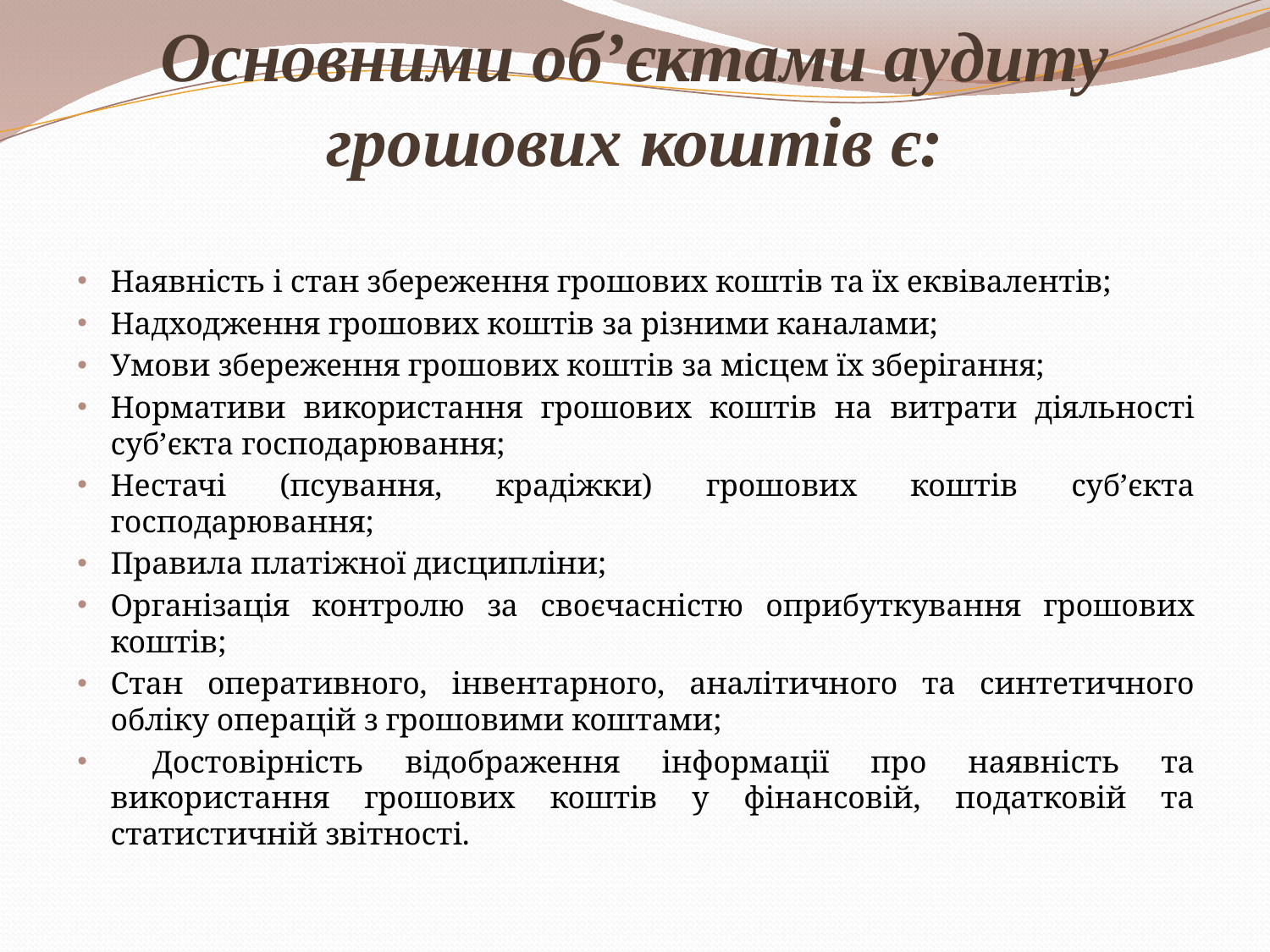

# Основними об’єктами аудиту грошових коштів є:
Наявність і стан збереження грошових коштів та їх еквівалентів;
Надходження грошових коштів за різними каналами;
Умови збереження грошових коштів за місцем їх зберігання;
Нормативи використання грошових коштів на витрати діяльності суб’єкта господарювання;
Нестачі (псування, крадіжки) грошових коштів суб’єкта господарювання;
Правила платіжної дисципліни;
Організація контролю за своєчасністю оприбуткування грошових коштів;
Стан оперативного, інвентарного, аналітичного та синтетичного обліку операцій з грошовими коштами;
 Достовірність відображення інформації про наявність та використання грошових коштів у фінансовій, податковій та статистичній звітності.